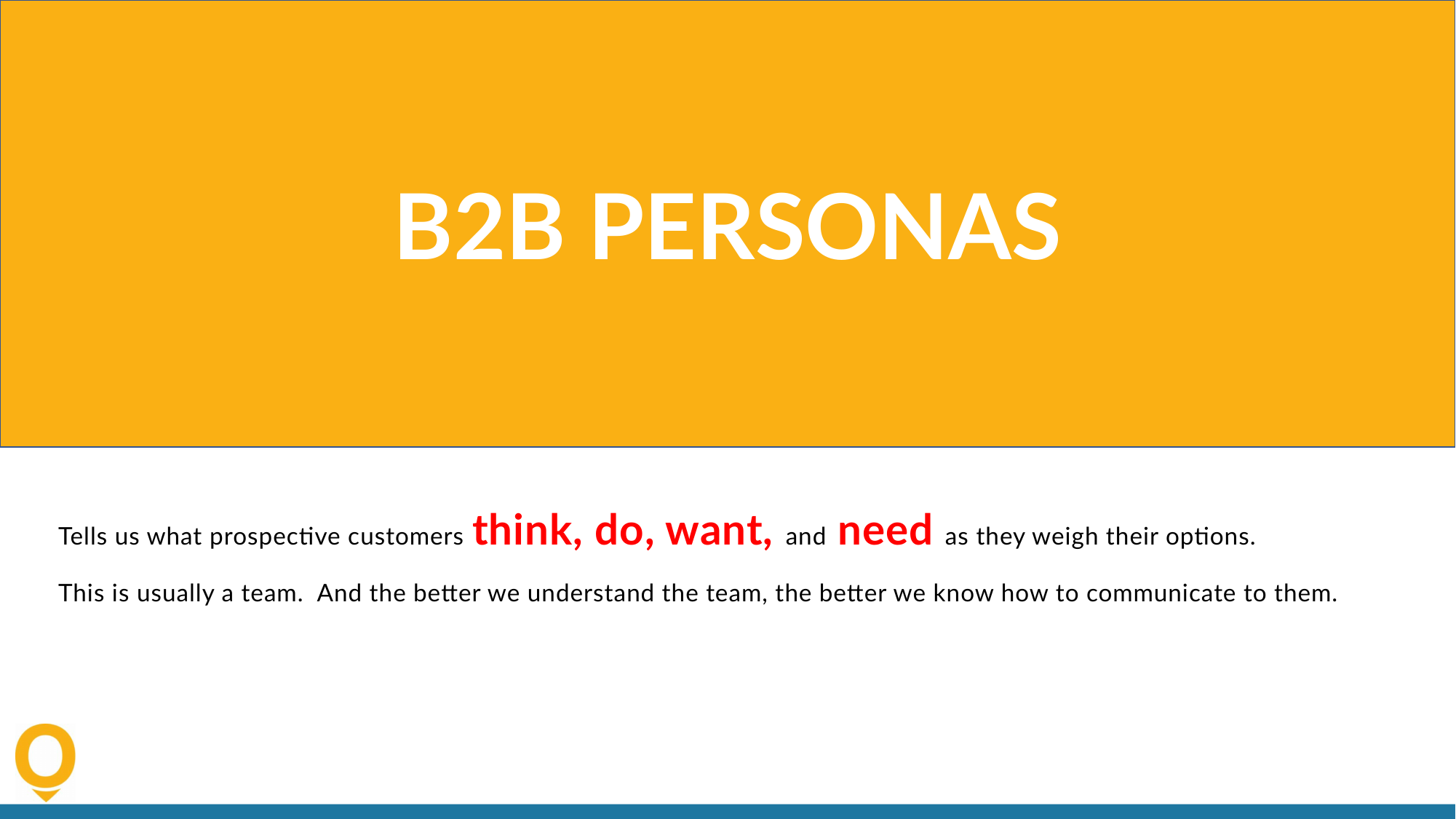

B2B PERSONAS
Business to Business Personas
Tells us what prospective customers think, do, want, and need as they weigh their options.
This is usually a team.  And the better we understand the team, the better we know how to communicate to them.